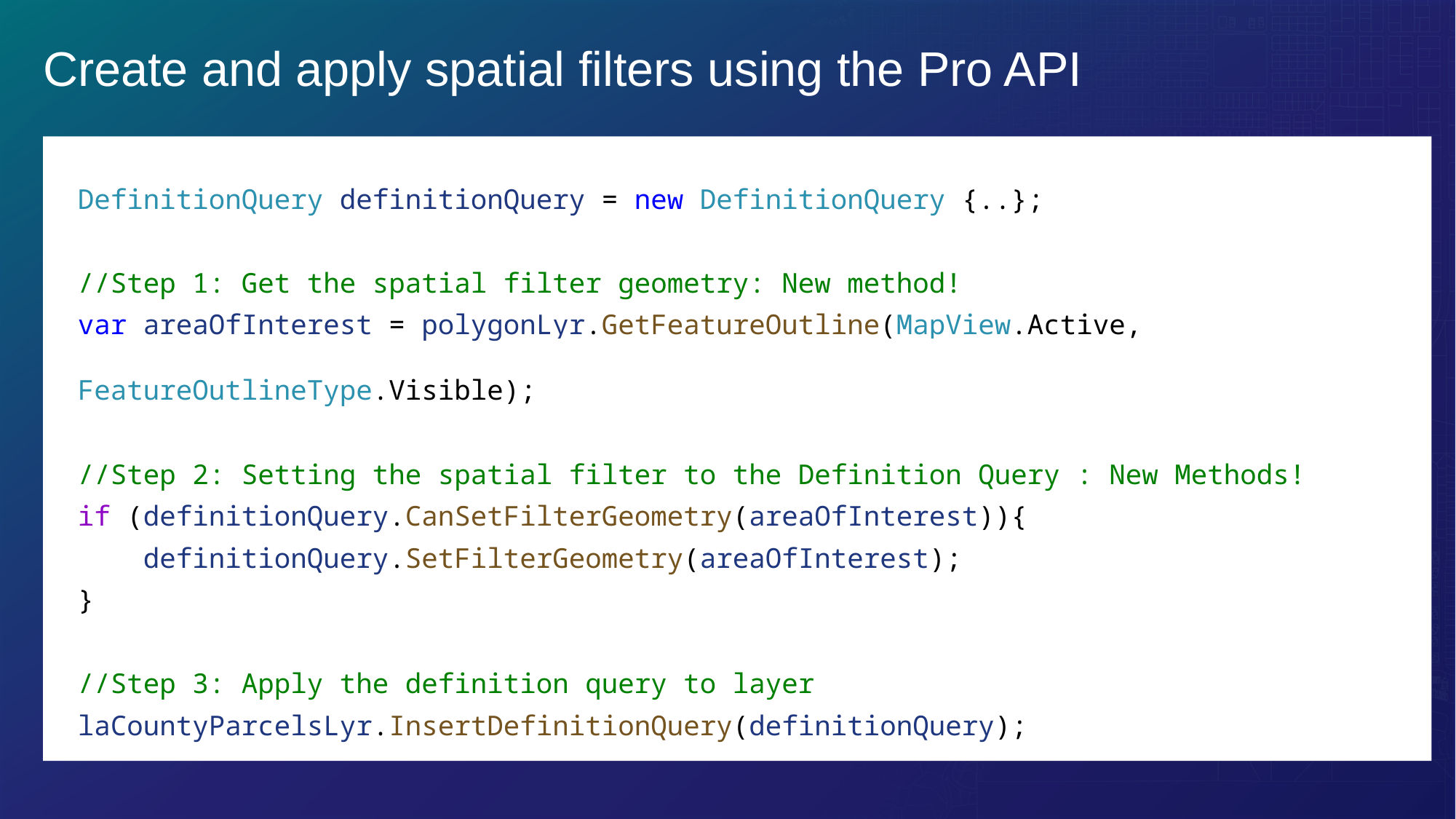

# Create and apply spatial filters using the Pro API

DefinitionQuery definitionQuery = new DefinitionQuery {..};

//Step 1: Get the spatial filter geometry: New method!
var areaOfInterest = polygonLyr.GetFeatureOutline(MapView.Active, 							                                                     FeatureOutlineType.Visible);

//Step 2: Setting the spatial filter to the Definition Query : New Methods!
if (definitionQuery.CanSetFilterGeometry(areaOfInterest)){
    definitionQuery.SetFilterGeometry(areaOfInterest);
}

//Step 3: Apply the definition query to layer
laCountyParcelsLyr.InsertDefinitionQuery(definitionQuery);